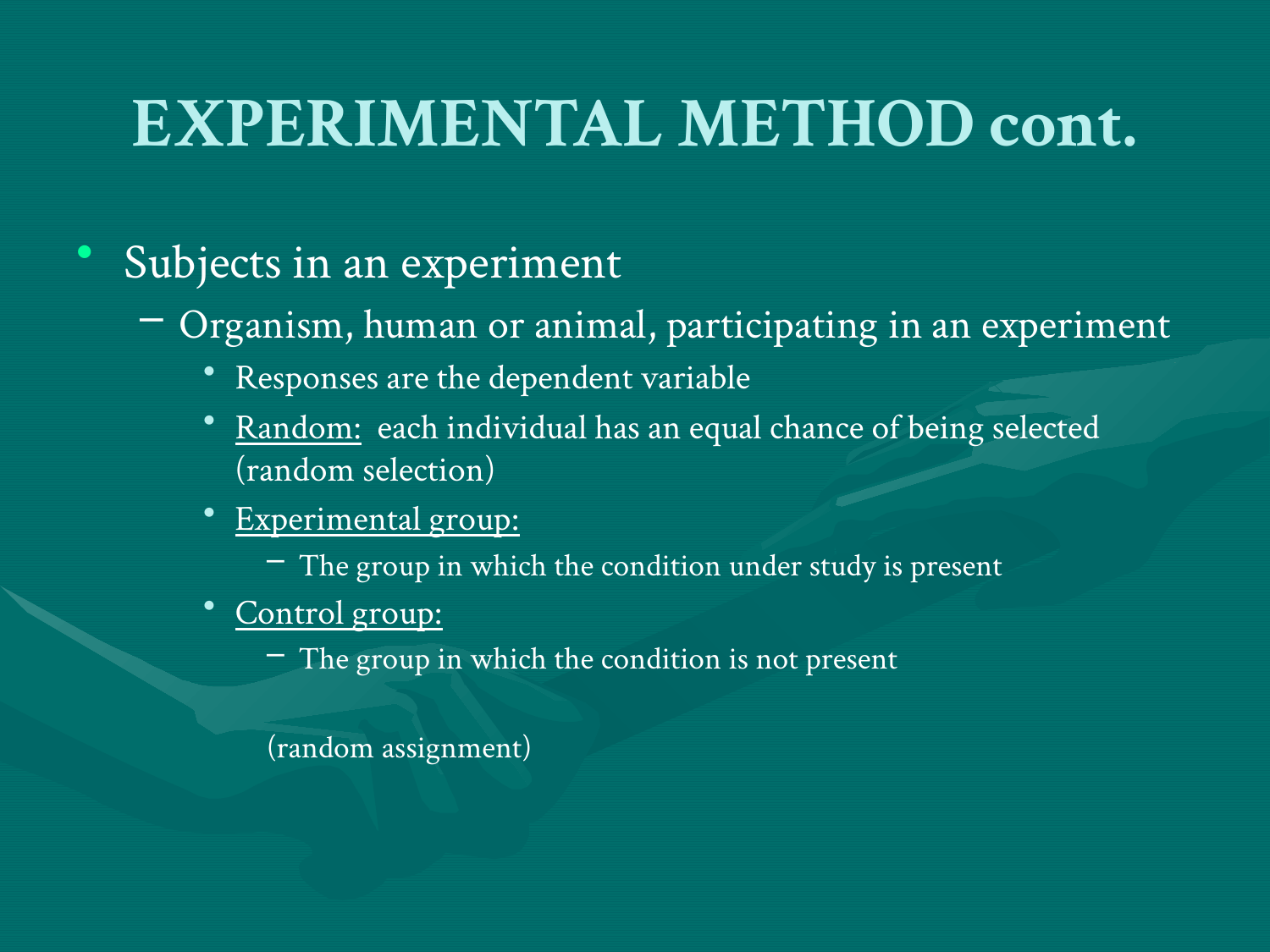

# EXPERIMENTAL METHOD cont.
Subjects in an experiment
Organism, human or animal, participating in an experiment
Responses are the dependent variable
Random:  each individual has an equal chance of being selected (random selection)
Experimental group:
The group in which the condition under study is present
Control group:
The group in which the condition is not present

(random assignment)